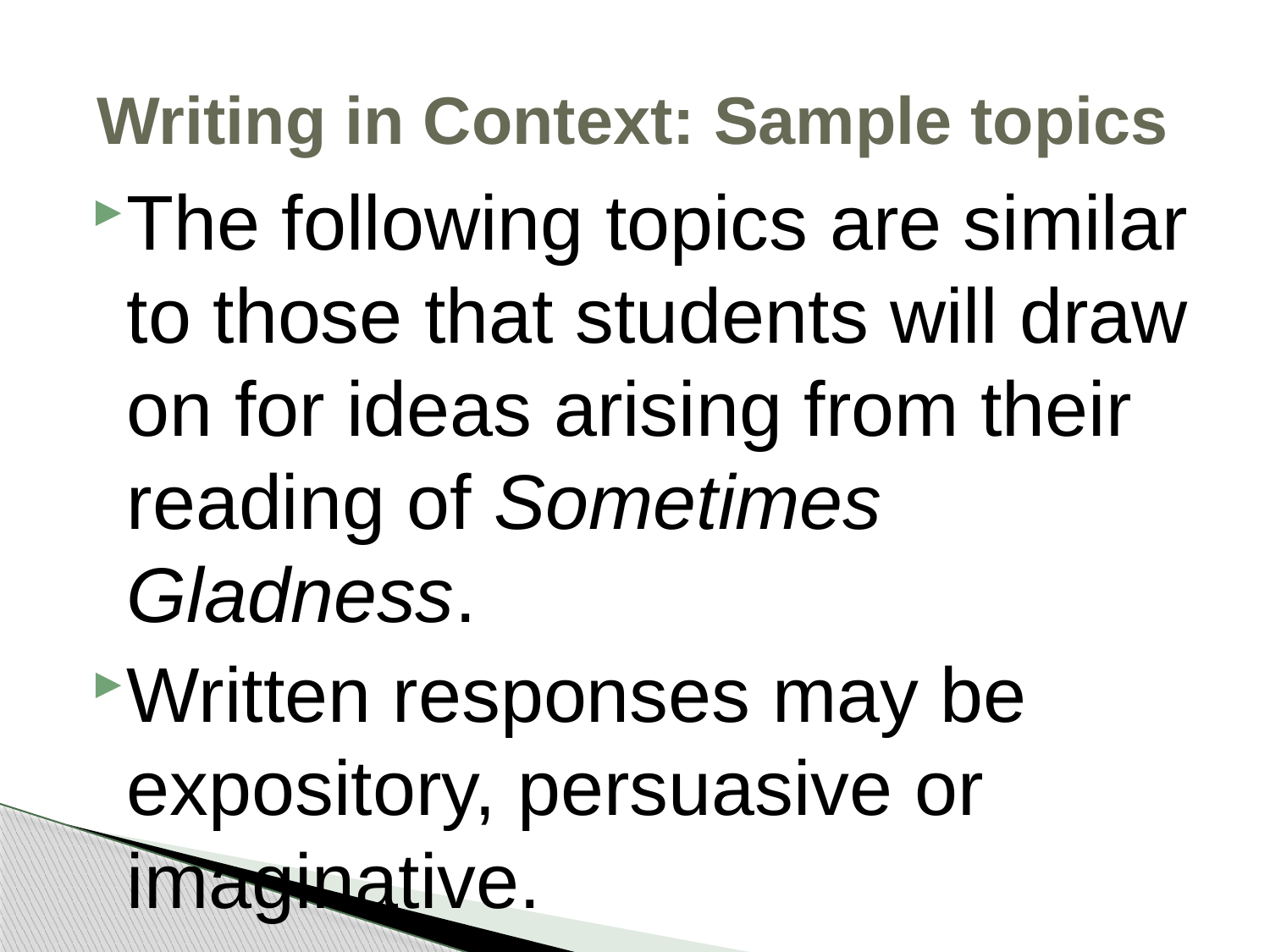

# Writing in Context: Sample topics
The following topics are similar to those that students will draw on for ideas arising from their reading of Sometimes Gladness.
Written responses may be expository, persuasive or imaginative.